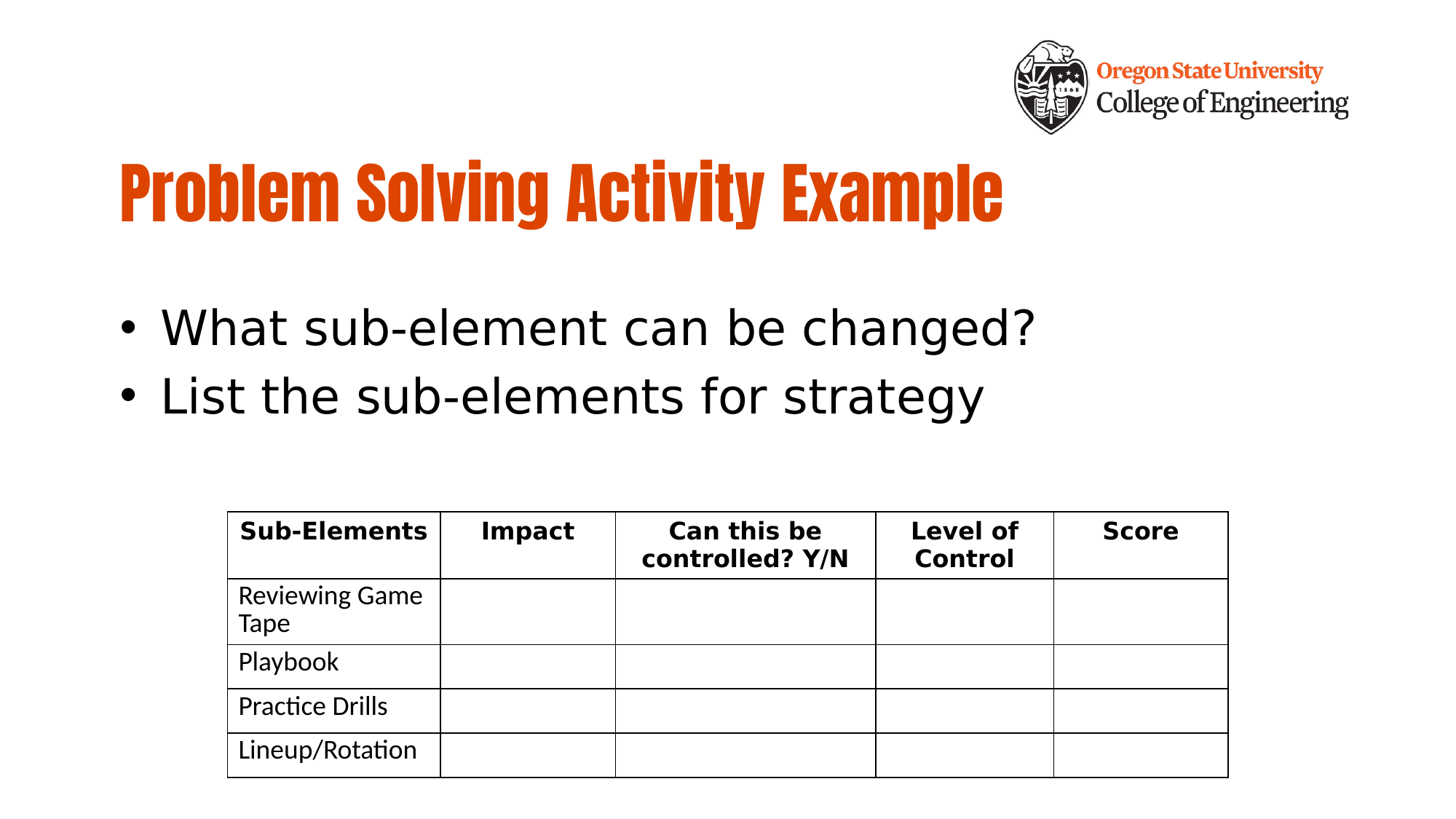

# Problem Solving Activity Example
What sub-element can be changed?
List the sub-elements for strategy
| Sub-Elements | Impact | Can this be controlled? Y/N | Level of Control | Score |
| --- | --- | --- | --- | --- |
| Reviewing Game Tape |  |  |  |  |
| Playbook |  |  |  |  |
| Practice Drills |  |  |  |  |
| Lineup/Rotation |  |  |  |  |